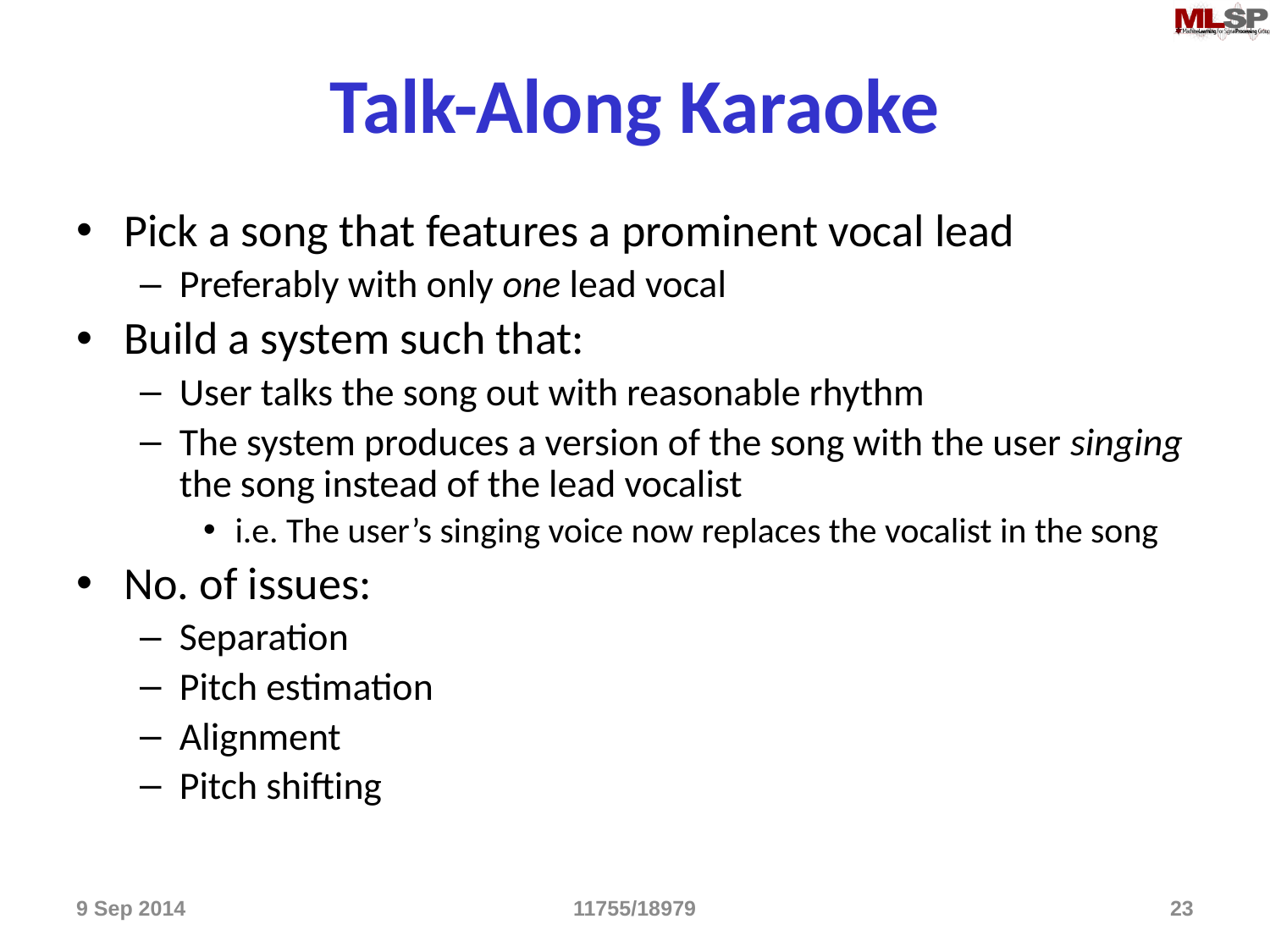

# Talk-Along Karaoke
Pick a song that features a prominent vocal lead
Preferably with only one lead vocal
Build a system such that:
User talks the song out with reasonable rhythm
The system produces a version of the song with the user singing the song instead of the lead vocalist
i.e. The user’s singing voice now replaces the vocalist in the song
No. of issues:
Separation
Pitch estimation
Alignment
Pitch shifting
9 Sep 2014
11755/18979
23